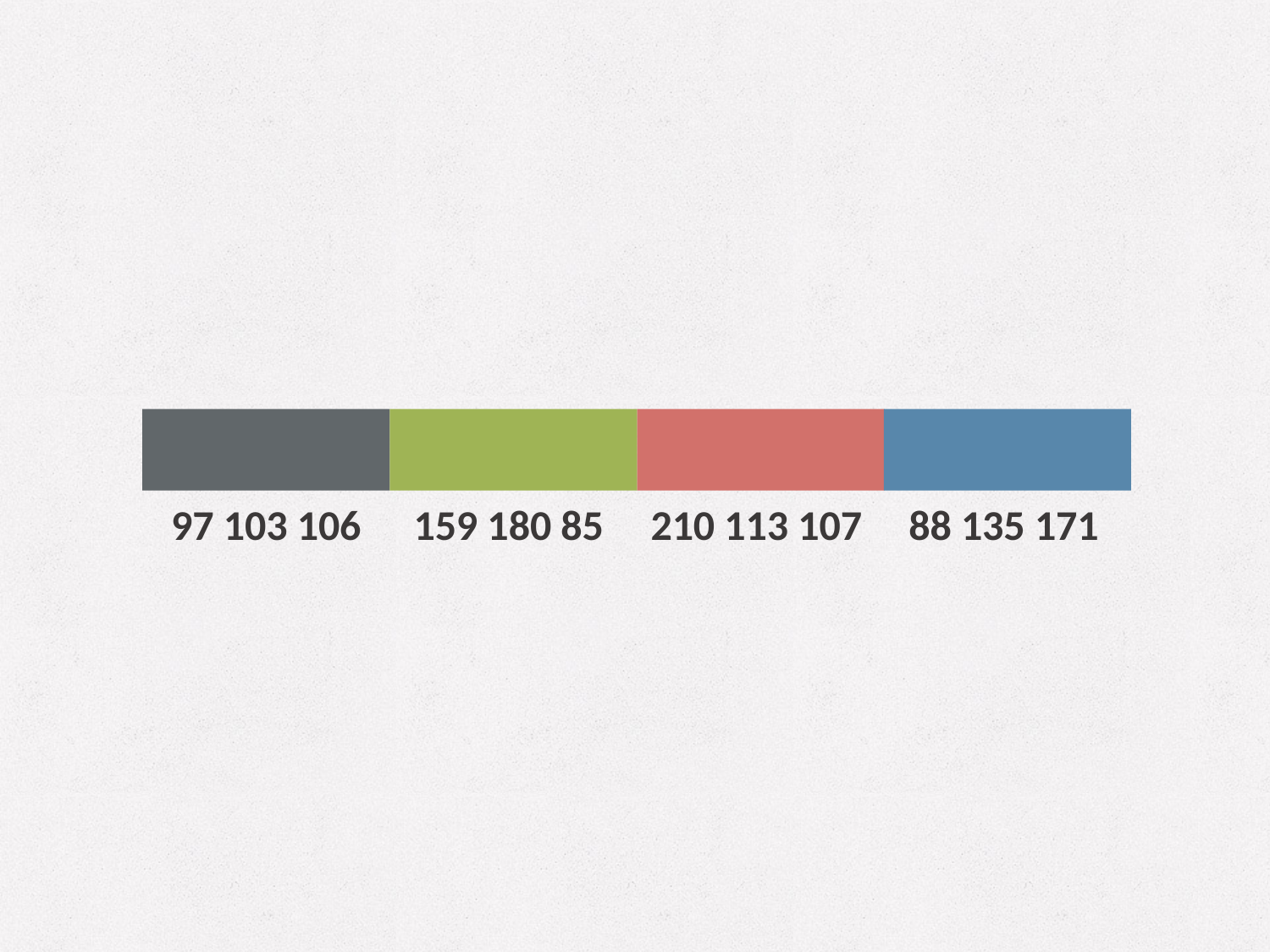

97 103 106
159 180 85
210 113 107
88 135 171